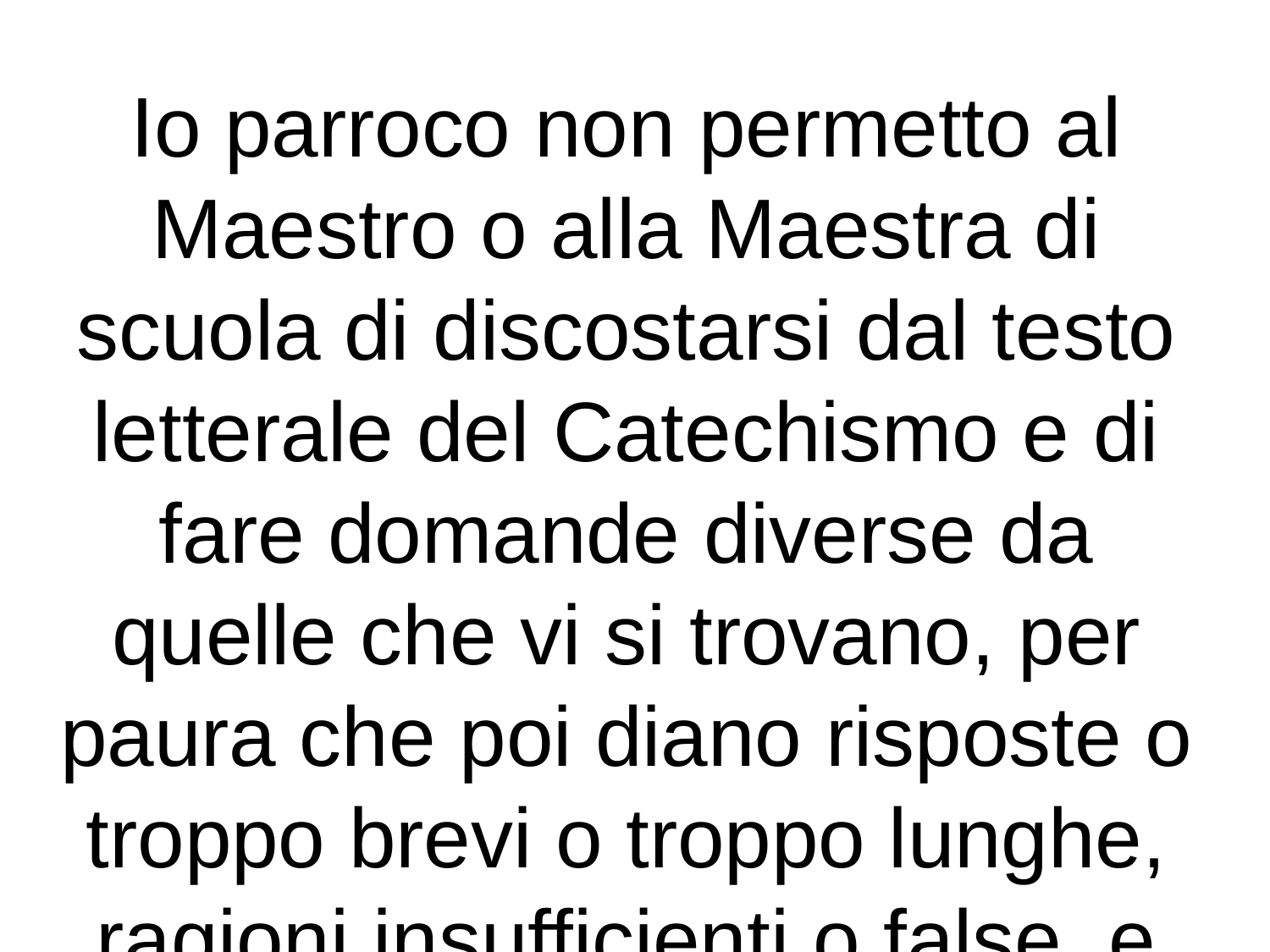

#
Io parroco non permetto al Maestro o alla Maestra di scuola di discostarsi dal testo letterale del Catechismo e di fare domande diverse da quelle che vi si trovano, per paura che poi diano risposte o troppo brevi o troppo lunghe, ragioni insufficienti o false, e spiegazioni strane o ridicole.